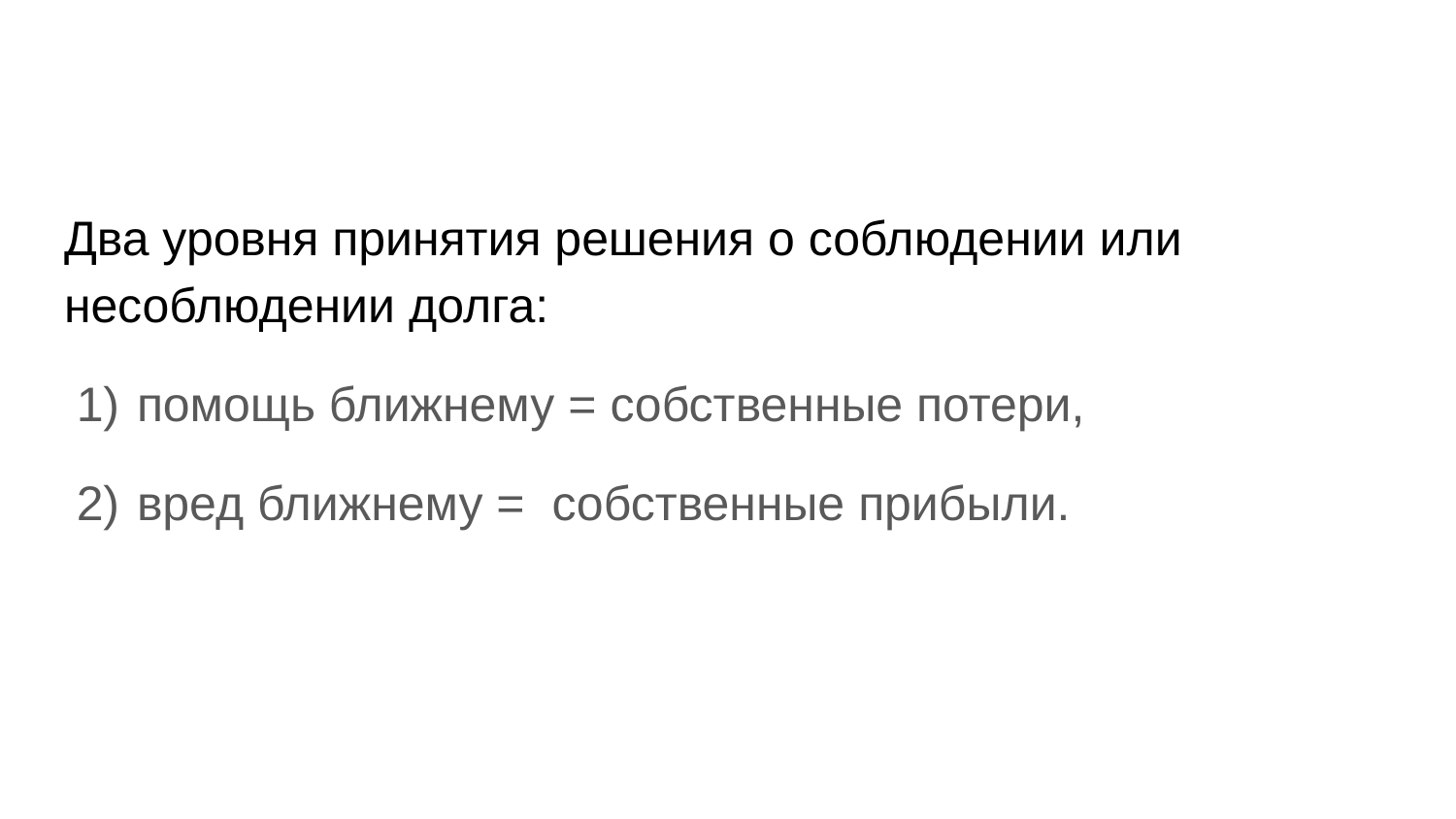

#
Два уровня принятия решения о соблюдении или несоблюдении долга:
помощь ближнему = собственные потери,
вред ближнему =  собственные прибыли.